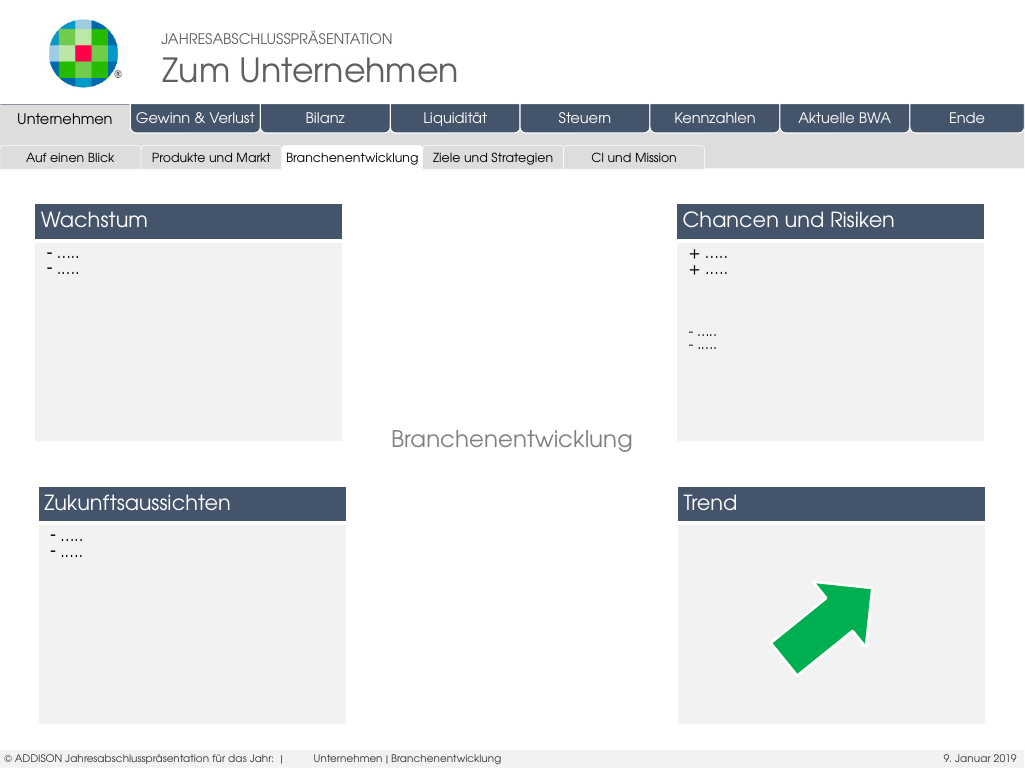

|  |  |  |  |  |  |
| --- | --- | --- | --- | --- | --- |
Auf einen Blick
Produkte und Markt
Branchenentwicklung
Ziele und Strategien
CI und Mission
Eigene Folie
| Wachstum |
| --- |
| ….. .…. |
| Chancen und Risiken |
| --- |
| + ….. + .…. - ….. - .…. |
Branchenentwicklung
| Zukunftsaussichten |
| --- |
| ….. .…. |
| Trend |
| --- |
|  |

# Unternehmen | Branchenentwicklung
© ADDISON Jahresabschlusspräsentation für das Jahr:  |